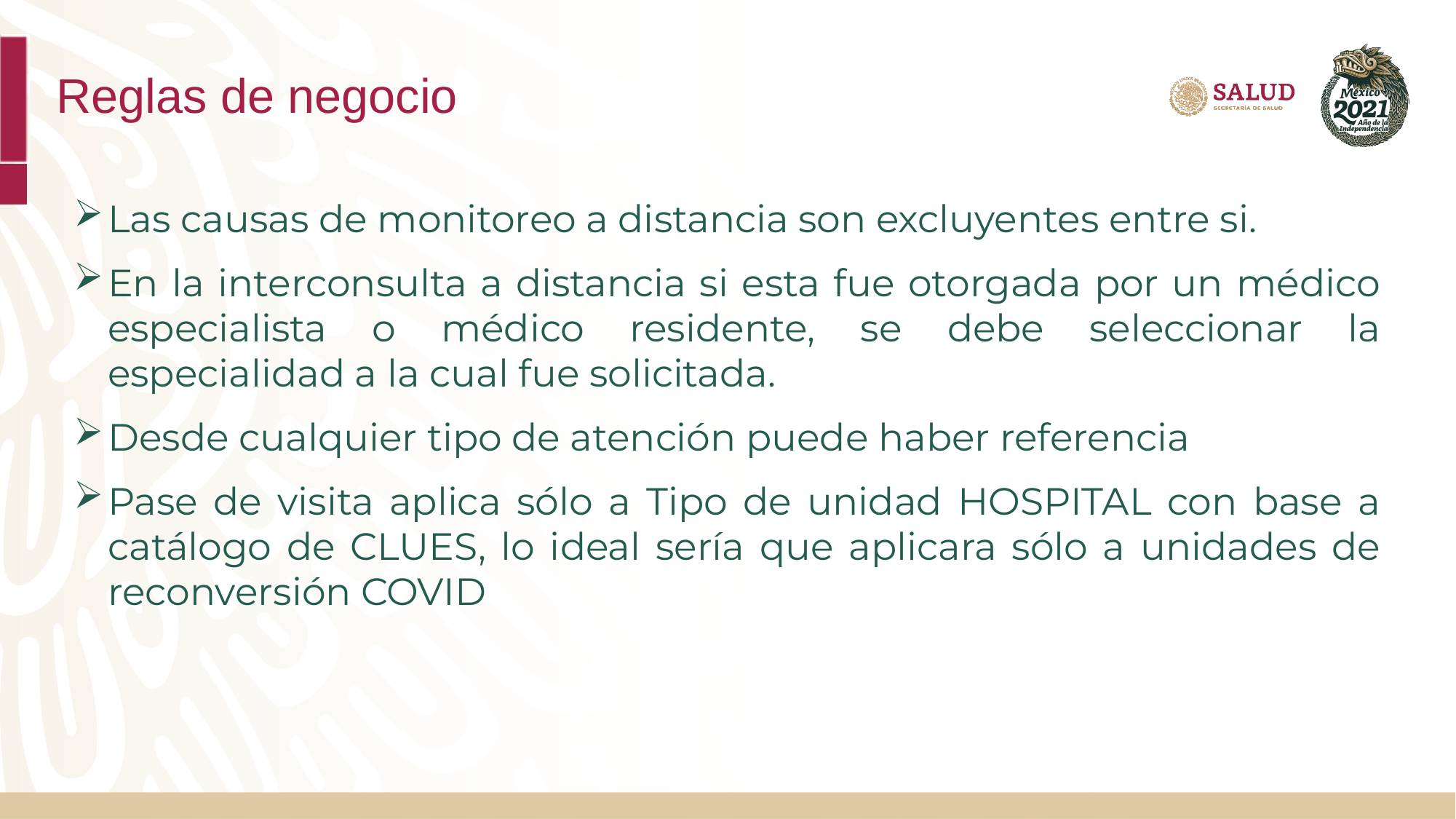

# Reglas de negocio
Las causas de monitoreo a distancia son excluyentes entre si.
En la interconsulta a distancia si esta fue otorgada por un médico especialista o médico residente, se debe seleccionar la especialidad a la cual fue solicitada.
Desde cualquier tipo de atención puede haber referencia
Pase de visita aplica sólo a Tipo de unidad HOSPITAL con base a catálogo de CLUES, lo ideal sería que aplicara sólo a unidades de reconversión COVID